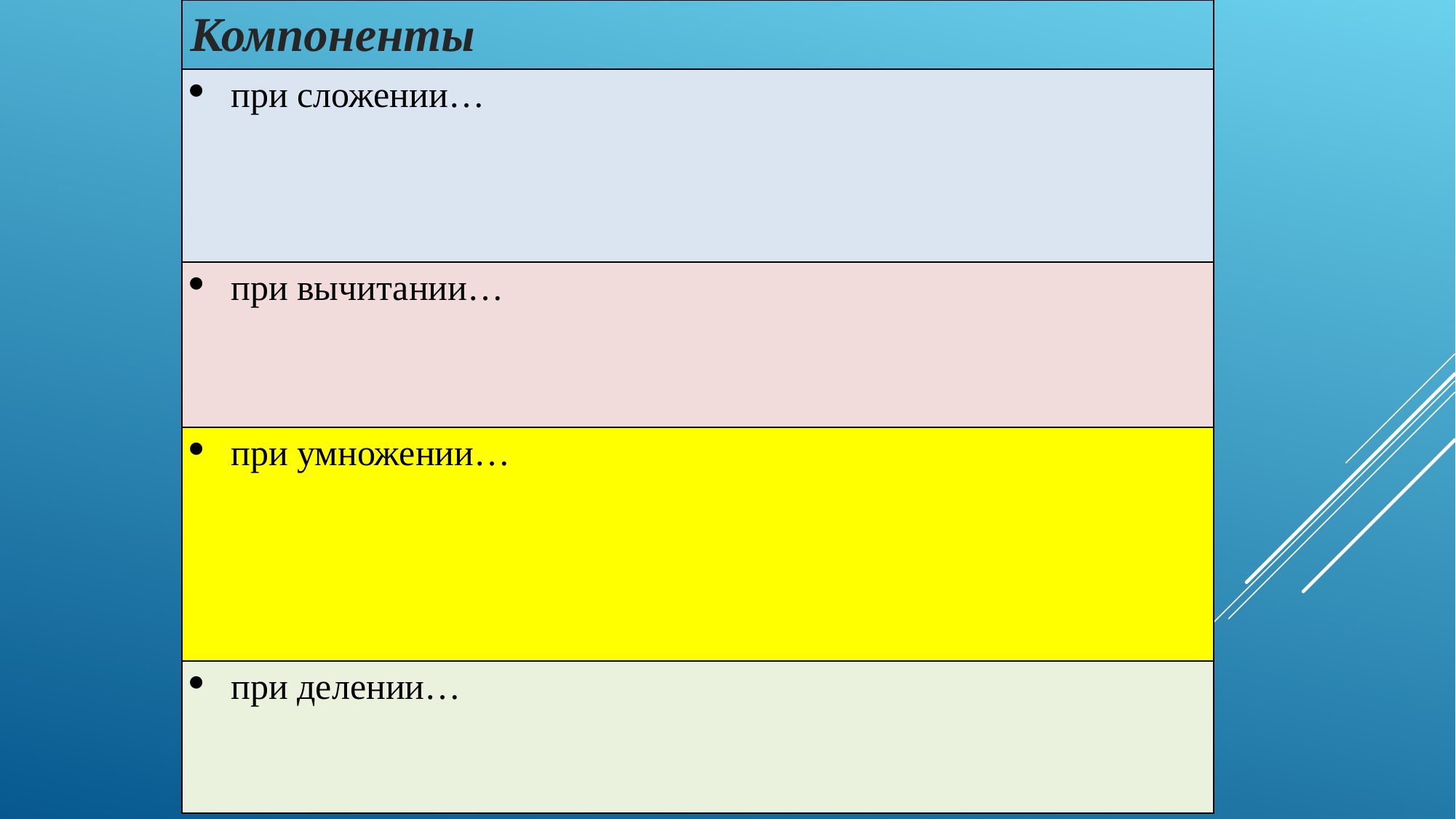

| Компоненты |
| --- |
| при сложении… |
| при вычитании… |
| при умножении… |
| при делении… |